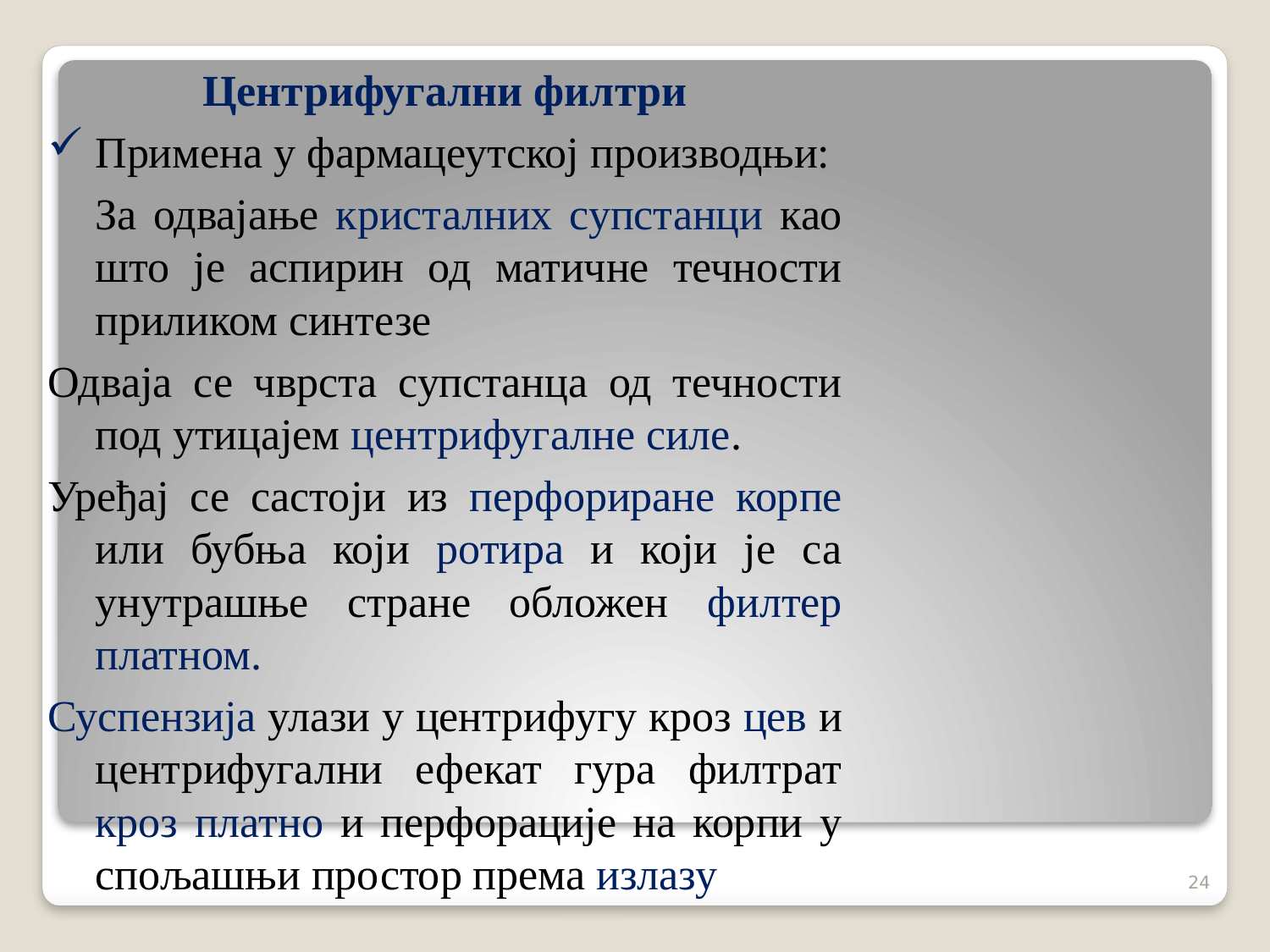

Центрифугални филтри
Примена у фармацеутској производњи:
	За одвајање кристалних супстанци као што је аспирин од матичне течности приликом синтезе
Одваја се чврста супстанца од течности под утицајем центрифугалне силе.
Уређај се састоји из перфориране корпе или бубња који ротира и који је са унутрашње стране обложен филтер платном.
Суспензија улази у центрифугу кроз цев и центрифугални ефекат гура филтрат кроз платно и перфорације на корпи у спољашњи простор према излазу
24